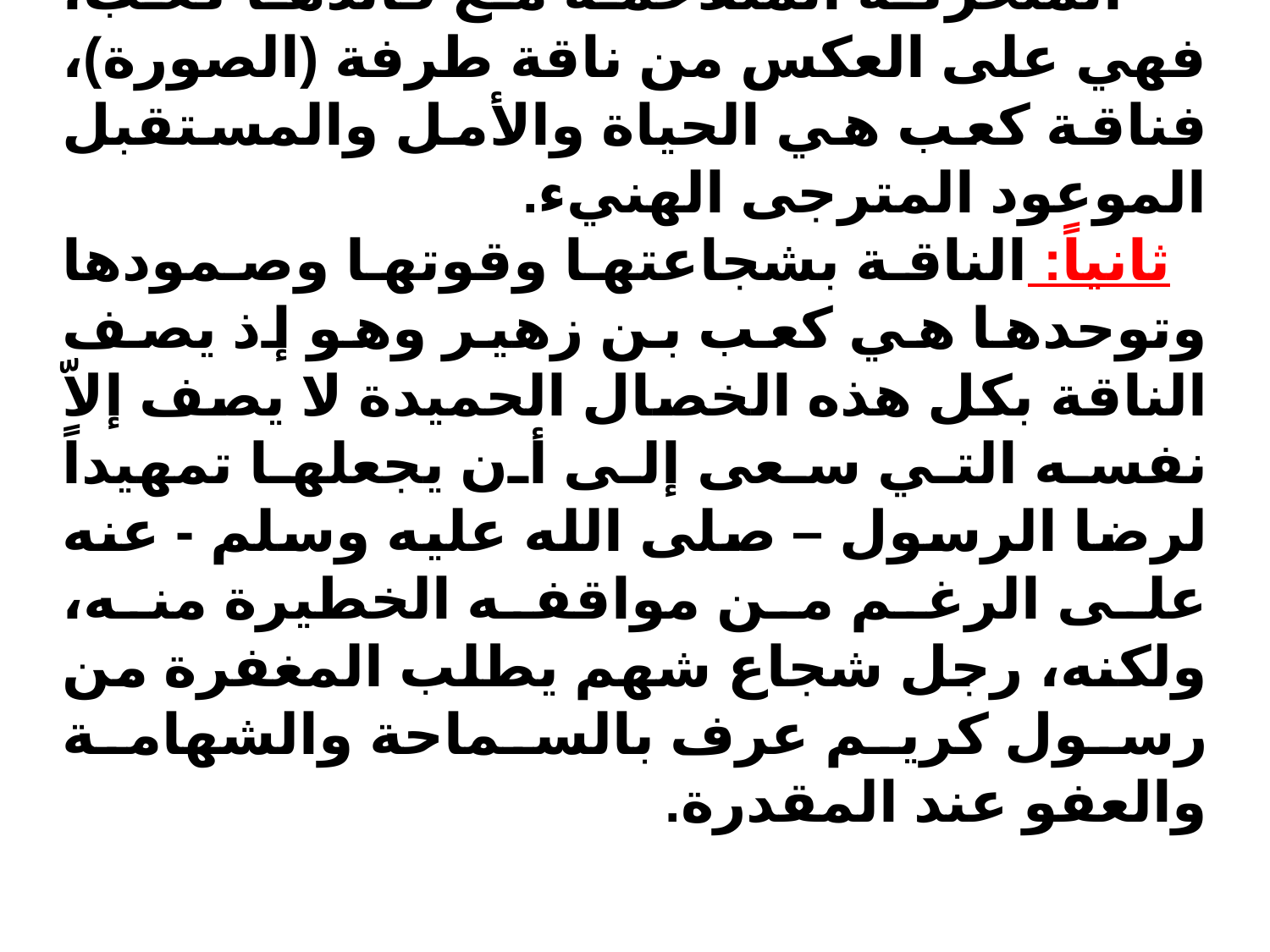

المتحركة المتلاحمة مع قائدها كعب، فهي على العكس من ناقة طرفة (الصورة)، فناقة كعب هي الحياة والأمل والمستقبل الموعود المترجى الهنيء.
ثانياً: الناقة بشجاعتها وقوتها وصمودها وتوحدها هي كعب بن زهير وهو إذ يصف الناقة بكل هذه الخصال الحميدة لا يصف إلاّ نفسه التي سعى إلى أن يجعلها تمهيداً لرضا الرسول – صلى الله عليه وسلم - عنه على الرغم من مواقفه الخطيرة منه، ولكنه، رجل شجاع شهم يطلب المغفرة من رسول كريم عرف بالسماحة والشهامة والعفو عند المقدرة.